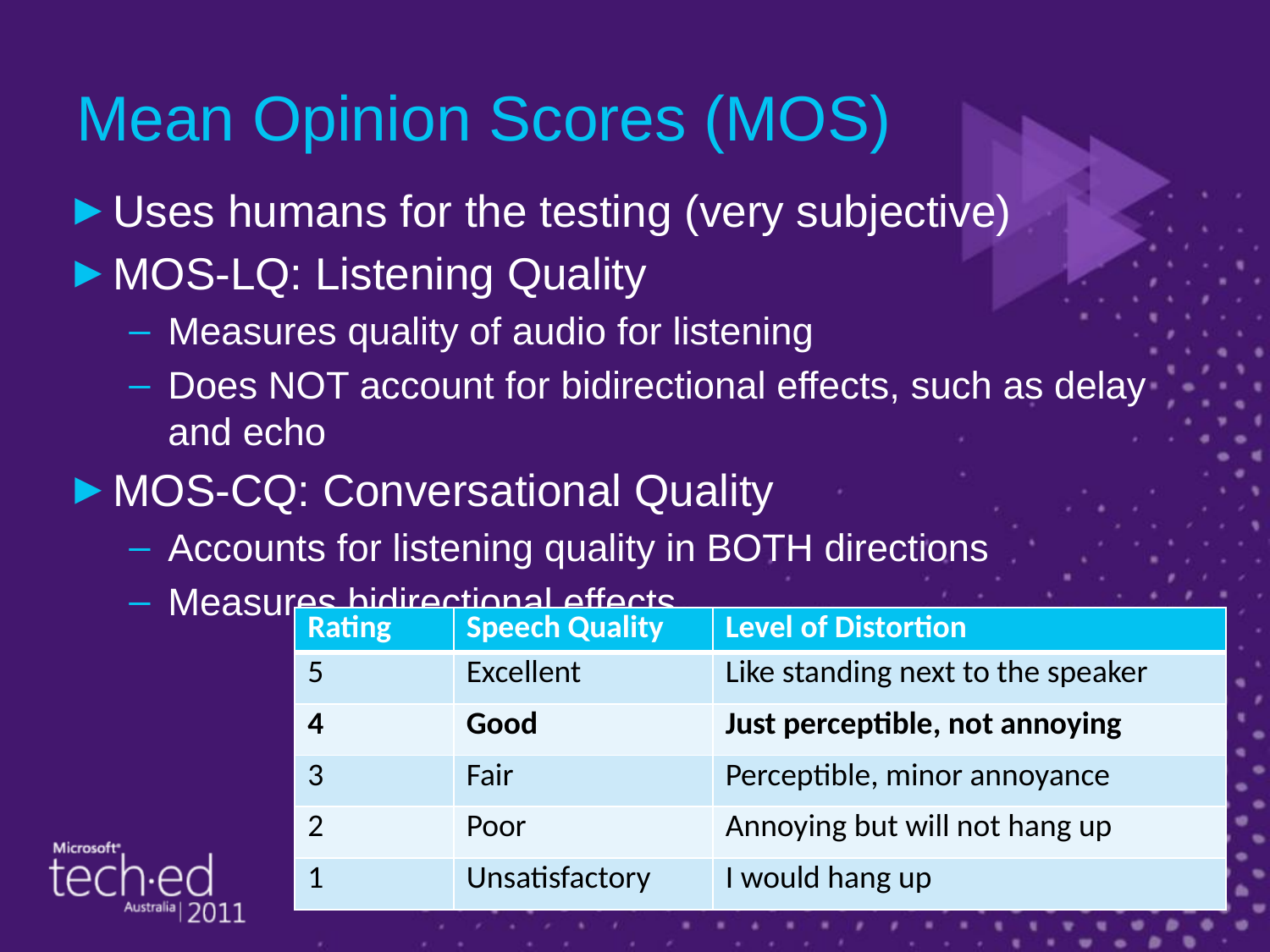

# Mean Opinion Scores (MOS)
Uses humans for the testing (very subjective)
MOS-LQ: Listening Quality
Measures quality of audio for listening
Does NOT account for bidirectional effects, such as delay and echo
MOS-CQ: Conversational Quality
Accounts for listening quality in BOTH directions
Measures bidirectional effects
| Rating | Speech Quality | Level of Distortion |
| --- | --- | --- |
| 5 | Excellent | Like standing next to the speaker |
| 4 | Good | Just perceptible, not annoying |
| 3 | Fair | Perceptible, minor annoyance |
| 2 | Poor | Annoying but will not hang up |
| 1 | Unsatisfactory | I would hang up |